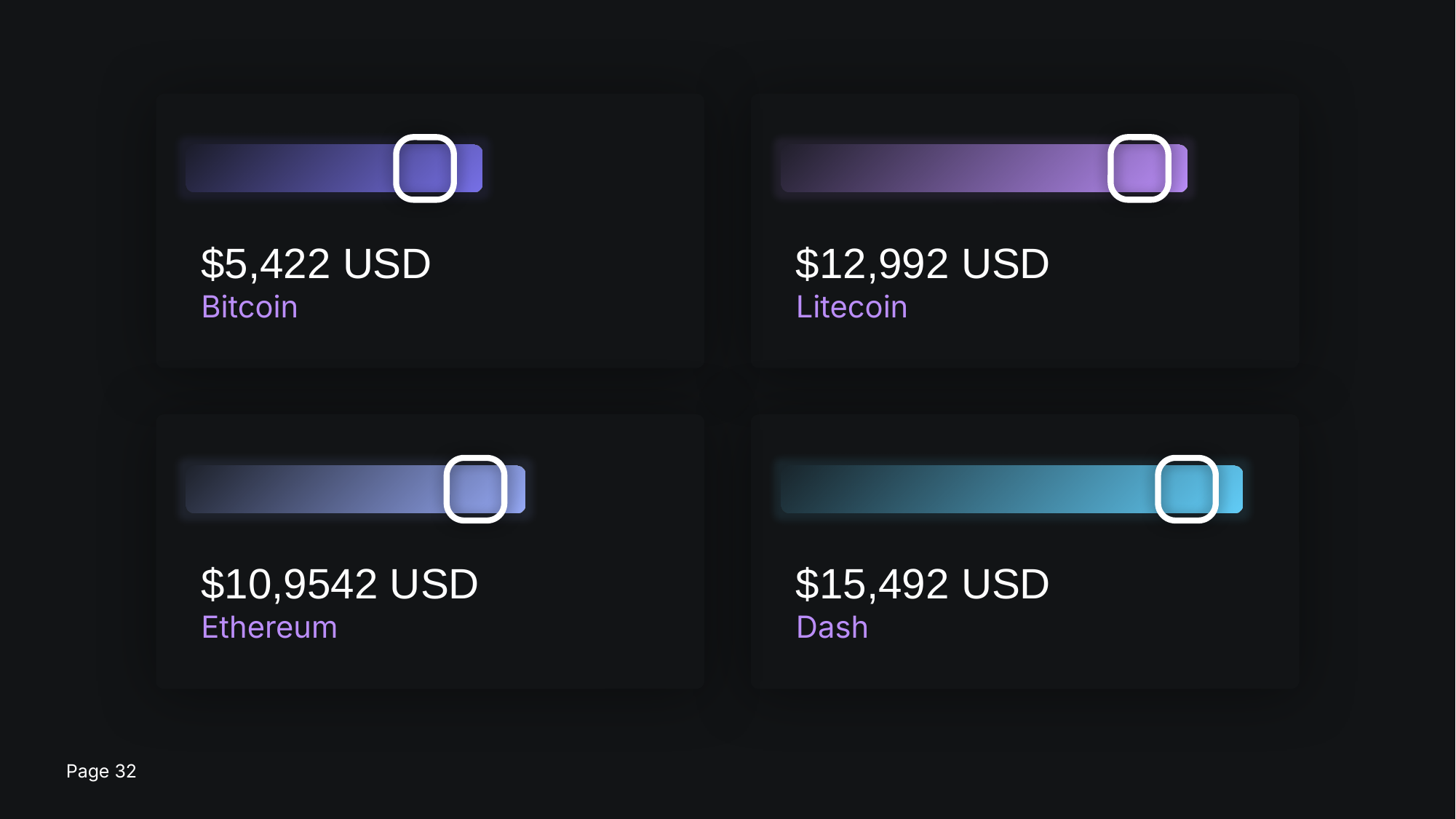

$5,422 USD
$12,992 USD
Bitcoin
Litecoin

$10,9542 USD
$15,492 USD
Ethereum
Dash